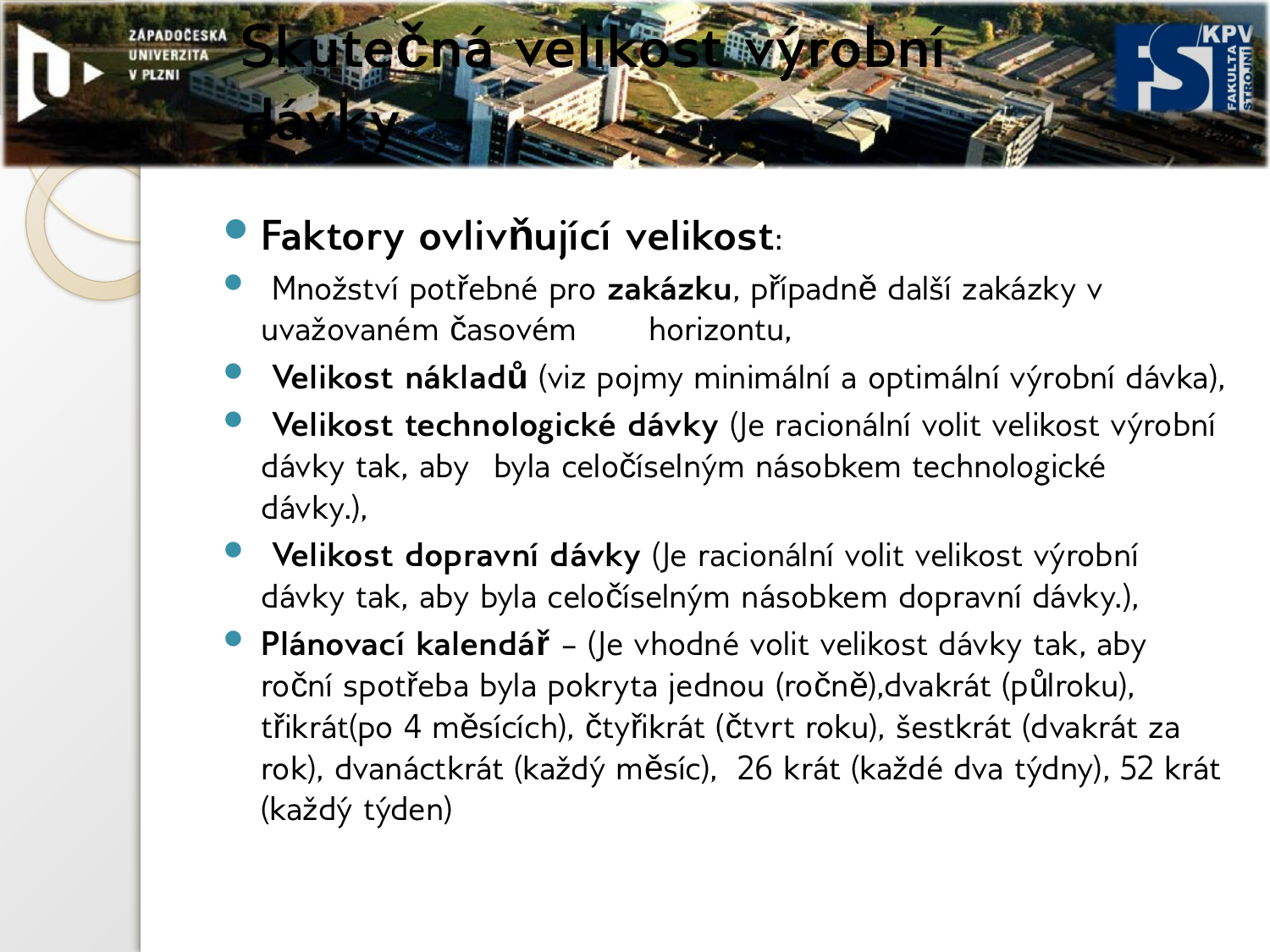

# Skutečná velikost výrobní dávky
Faktory ovlivňující velikost:
 Množství potřebné pro zakázku, případně další zakázky v uvažovaném časovém 	horizontu,
 Velikost nákladů (viz pojmy minimální a optimální výrobní dávka),
 Velikost technologické dávky (Je racionální volit velikost výrobní dávky tak, aby 	byla celočíselným násobkem technologické 	dávky.),
 Velikost dopravní dávky (Je racionální volit velikost výrobní dávky tak, aby byla celočíselným násobkem dopravní dávky.),
Plánovací kalendář – (Je vhodné volit velikost dávky tak, aby roční spotřeba byla pokryta jednou (ročně),dvakrát (půlroku), třikrát(po 4 měsících), čtyřikrát (čtvrt roku), šestkrát (dvakrát za rok), dvanáctkrát (každý měsíc),  26 krát (každé dva týdny), 52 krát (každý týden)